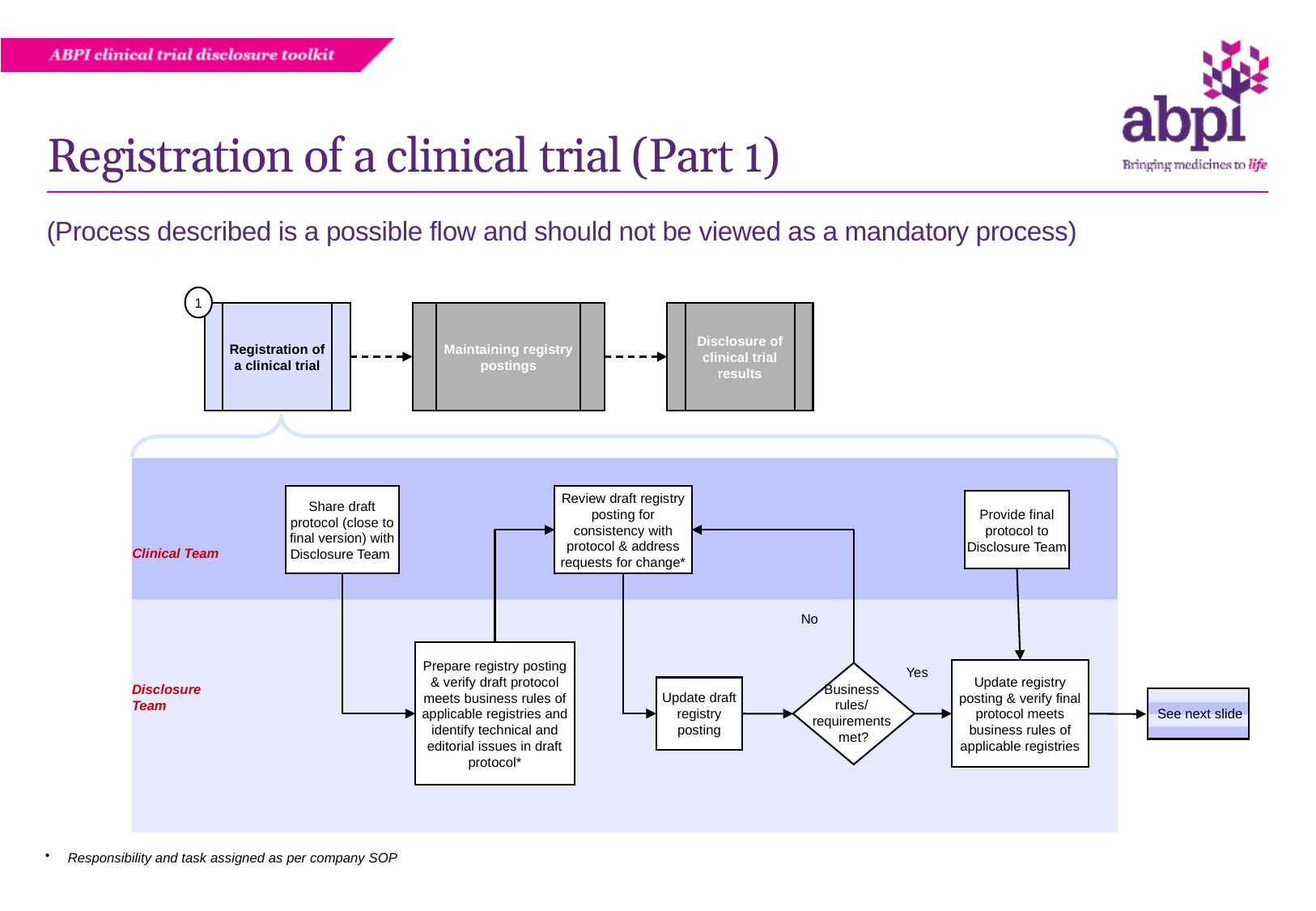

# Registration of a clinical trial (Part 1)
(Process described is a possible flow and should not be viewed as a mandatory process)
1
Registration of a clinical trial
Maintaining registry postings
Disclosure of clinical trial results

Share draft protocol (close to final version) with Disclosure Team
Review draft registry posting for consistency with protocol & address requests for change*
Provide final protocol to Disclosure Team
Clinical Team

No
Prepare registry posting & verify draft protocol meets business rules of applicable registries and identify technical and editorial issues in draft protocol*
Yes
Update registry posting & verify final protocol meets business rules of applicable registries
Disclosure Team
Business
rules/
requirements
met?
Update draft registry posting

See next slide
Responsibility and task assigned as per company SOP